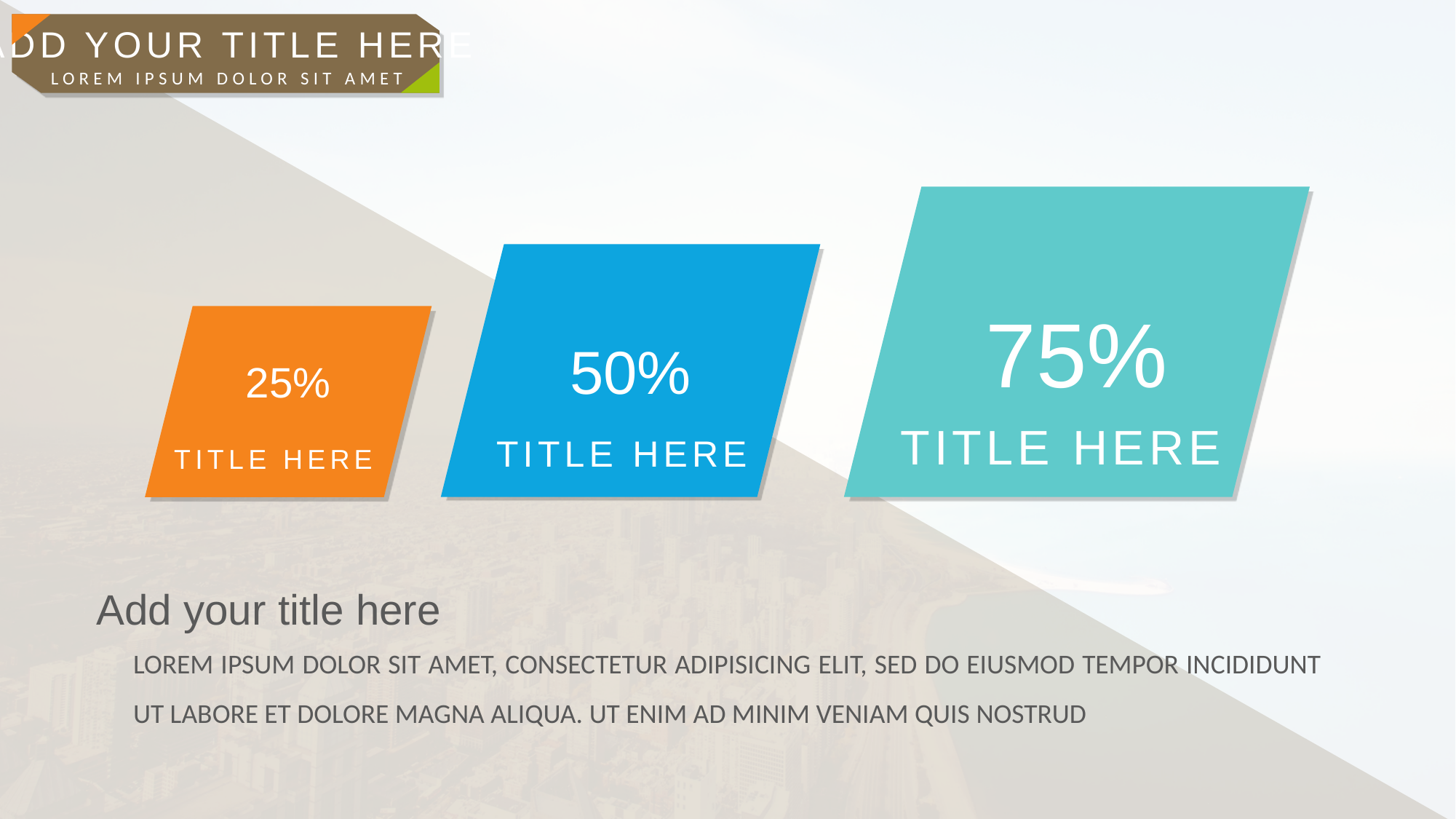

ADD YOUR TITLE HERE
LOREM IPSUM DOLOR SIT AMET

75%
TITLE HERE

50%
TITLE HERE

25%
TITLE HERE
Add your title here
LOREM IPSUM DOLOR SIT AMET, CONSECTETUR ADIPISICING ELIT, SED DO EIUSMOD TEMPOR INCIDIDUNT UT LABORE ET DOLORE MAGNA ALIQUA. UT ENIM AD MINIM VENIAM QUIS NOSTRUD